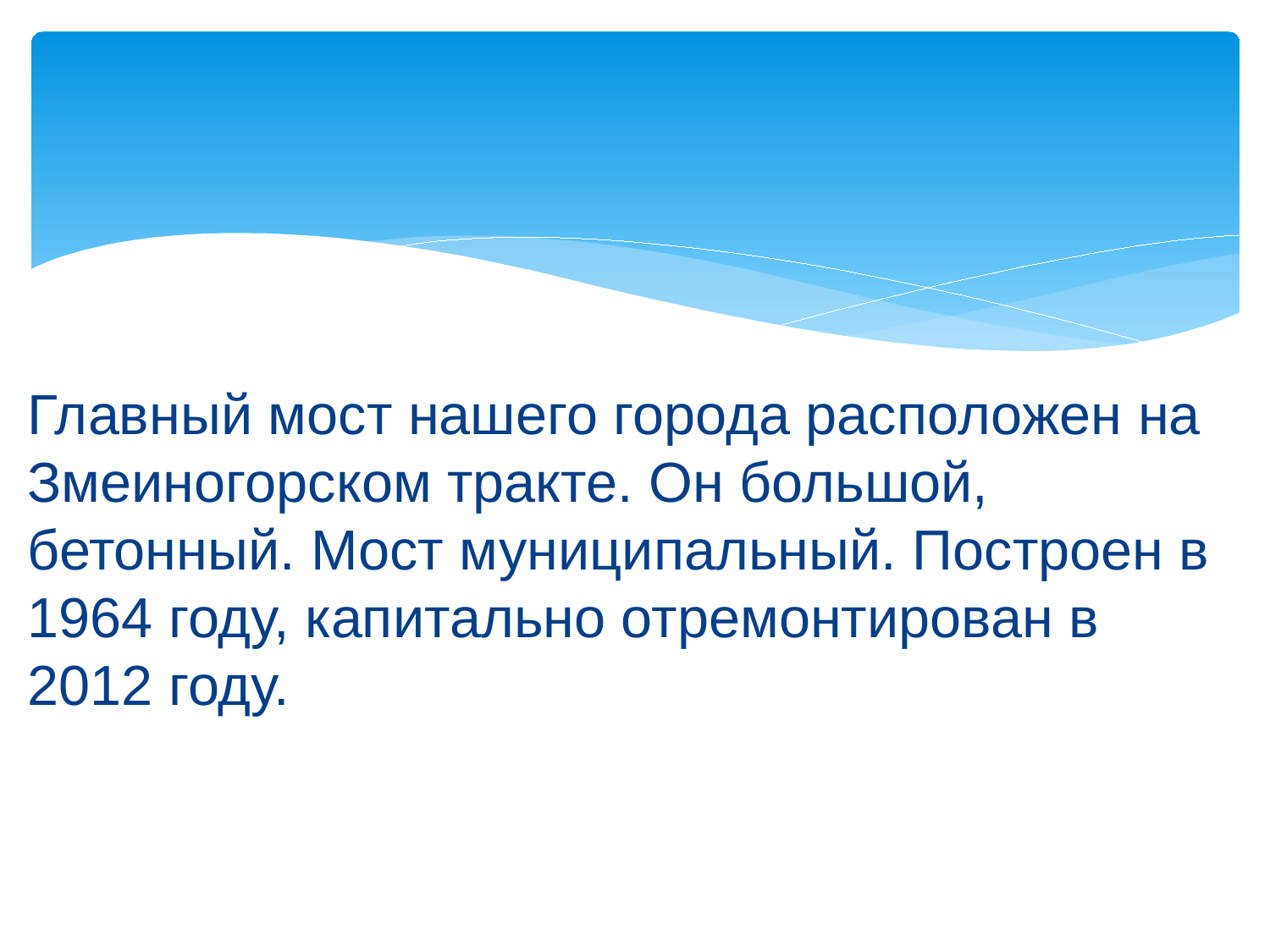

Главный мост нашего города расположен на Змеиногорском тракте. Он большой, бетонный. Мост муниципальный. Построен в 1964 году, капитально отремонтирован в 2012 году.